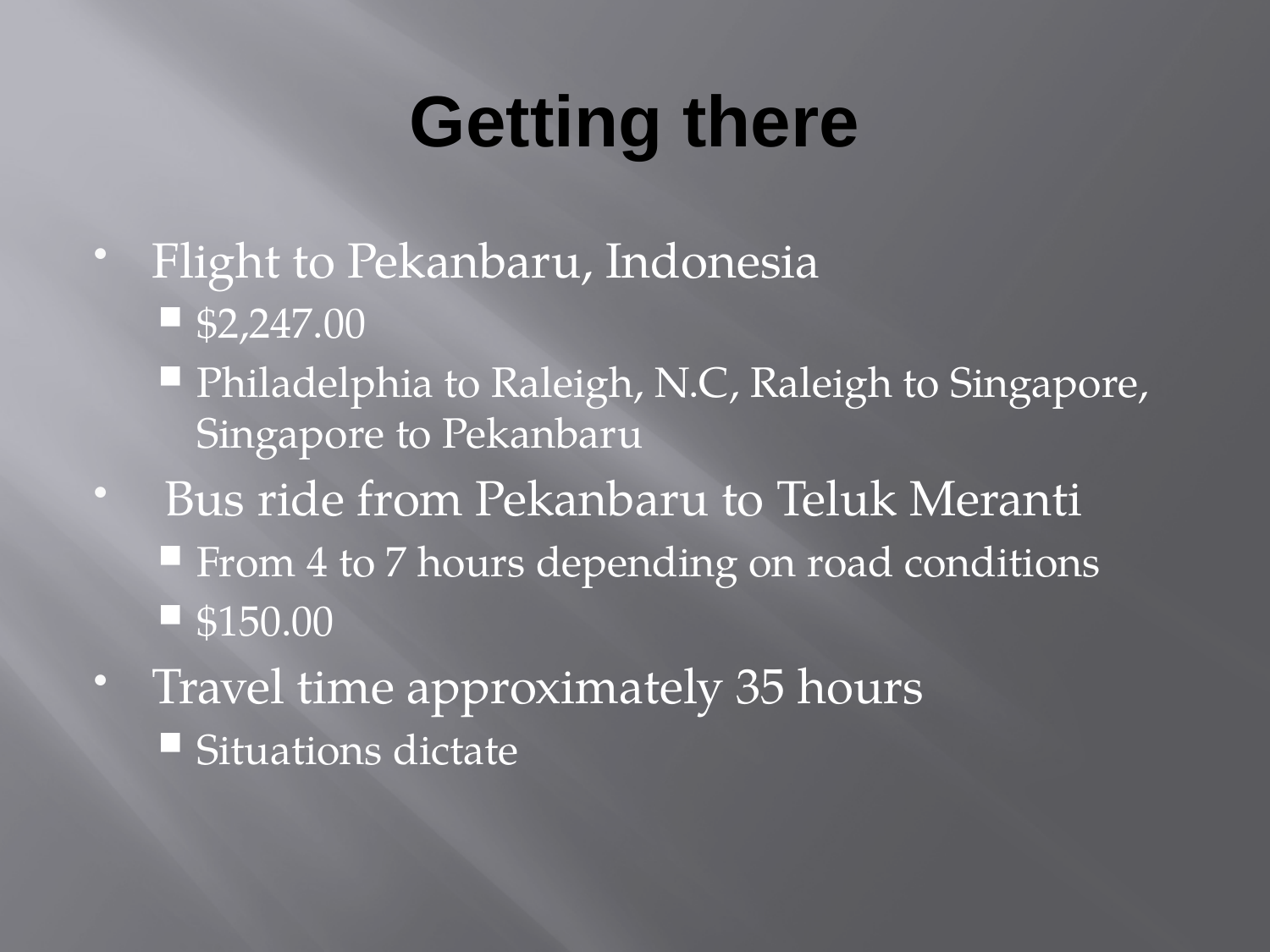

# Getting there
Flight to Pekanbaru, Indonesia
$2,247.00
Philadelphia to Raleigh, N.C, Raleigh to Singapore, Singapore to Pekanbaru
 Bus ride from Pekanbaru to Teluk Meranti
From 4 to 7 hours depending on road conditions
$150.00
Travel time approximately 35 hours
Situations dictate